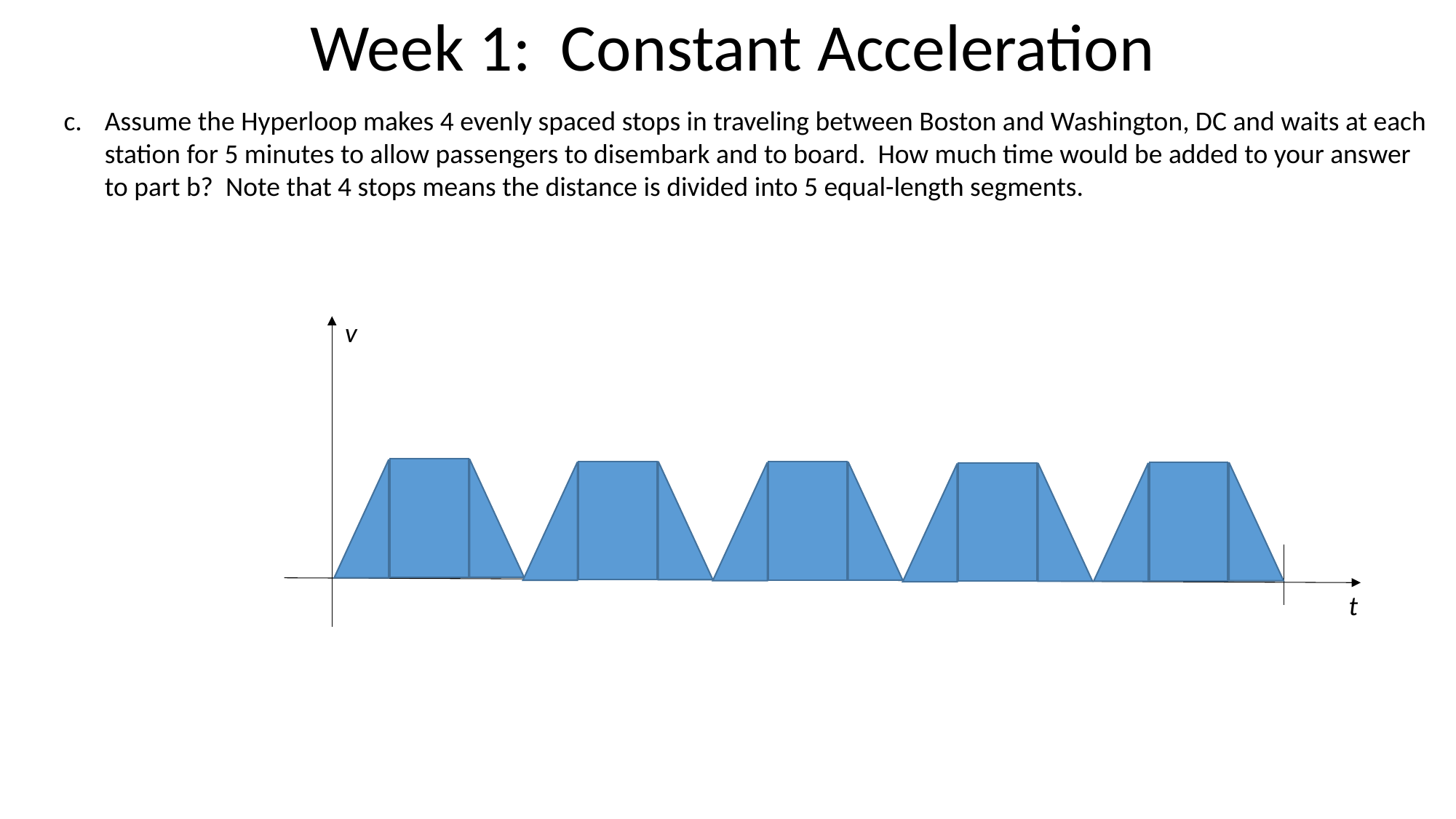

# Week 1:  Constant Acceleration
Assume the Hyperloop makes 4 evenly spaced stops in traveling between Boston and Washington, DC and waits at each station for 5 minutes to allow passengers to disembark and to board.  How much time would be added to your answer to part b?  Note that 4 stops means the distance is divided into 5 equal-length segments.
v

t